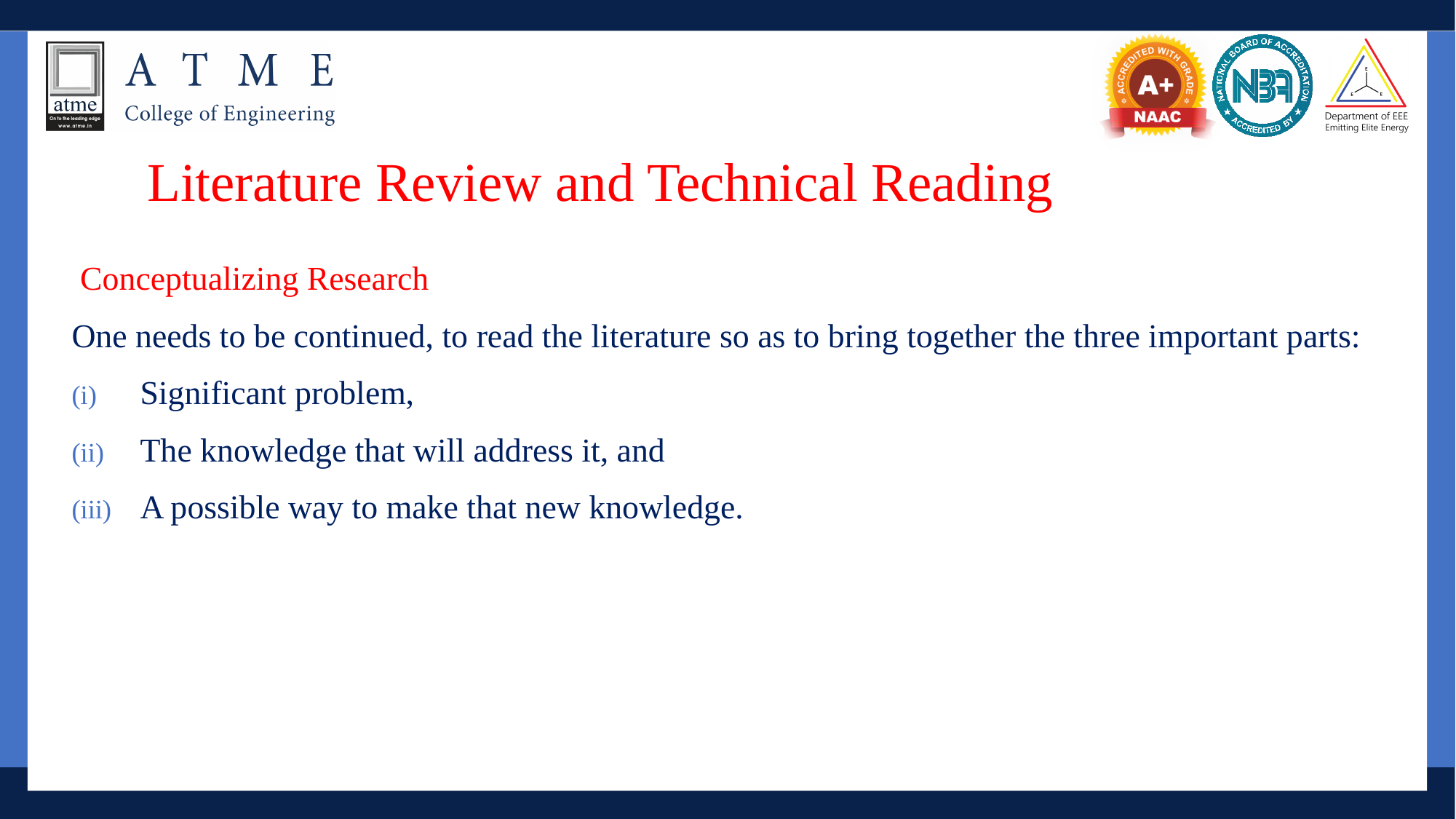

# Literature Review and Technical Reading
 Conceptualizing Research
One needs to be continued, to read the literature so as to bring together the three important parts:
Significant problem,
The knowledge that will address it, and
A possible way to make that new knowledge.